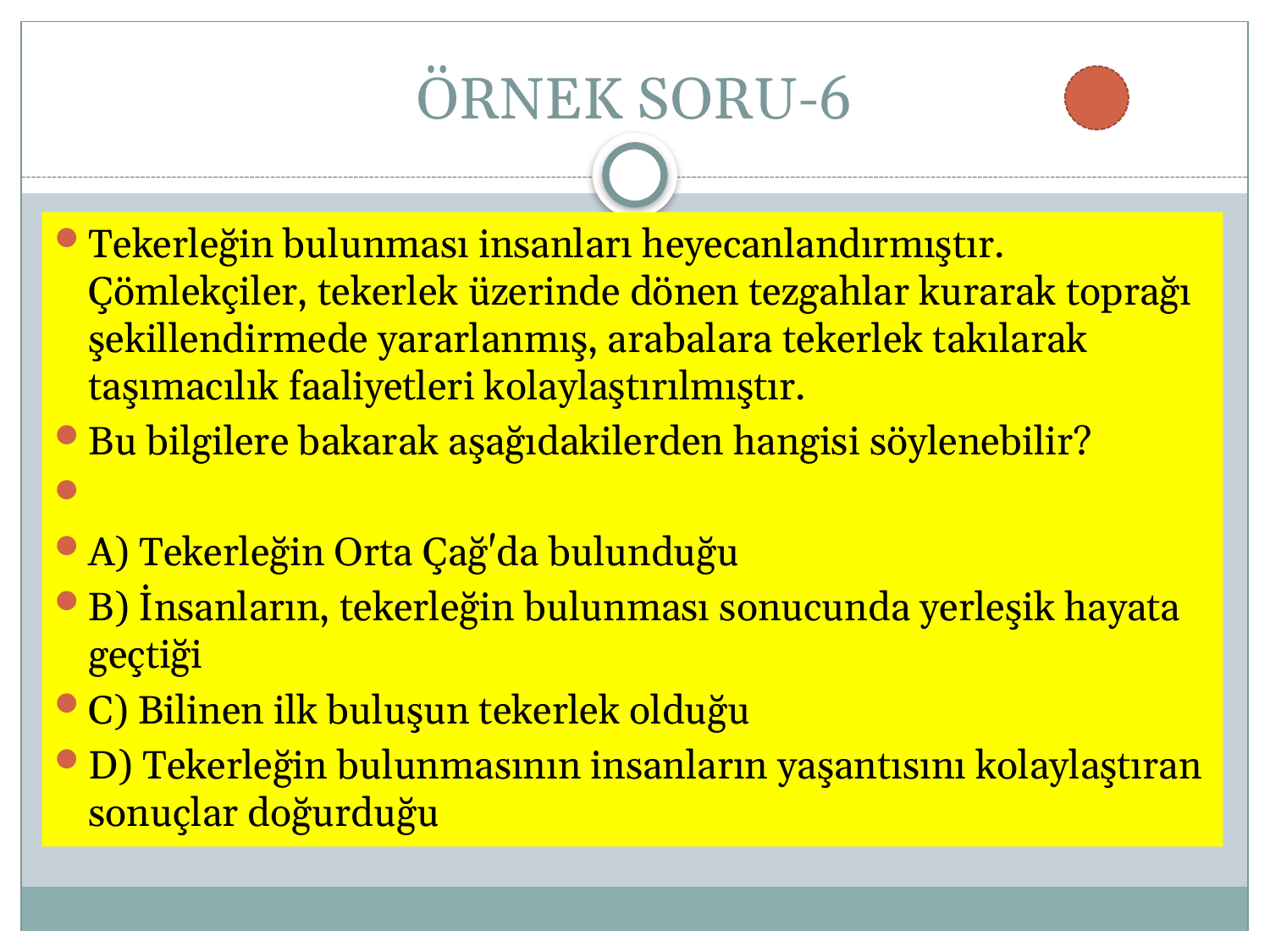

# ÖRNEK SORU-6

Tekerleğin bulunması insanları heyecanlandırmıştır. Çömlekçiler, tekerlek üzerinde dönen tezgahlar kurarak toprağı şekillendirmede yararlanmış, arabalara tekerlek takılarak taşımacılık faaliyetleri kolaylaştırılmıştır.
Bu bilgilere bakarak aşağıdakilerden hangisi söylenebilir?

A) Tekerleğin Orta Çağ'da bulunduğu
B) İnsanların, tekerleğin bulunması sonucunda yerleşik hayata geçtiği
C) Bilinen ilk buluşun tekerlek olduğu
D) Tekerleğin bulunmasının insanların yaşantısını kolaylaştıran sonuçlar doğurduğu